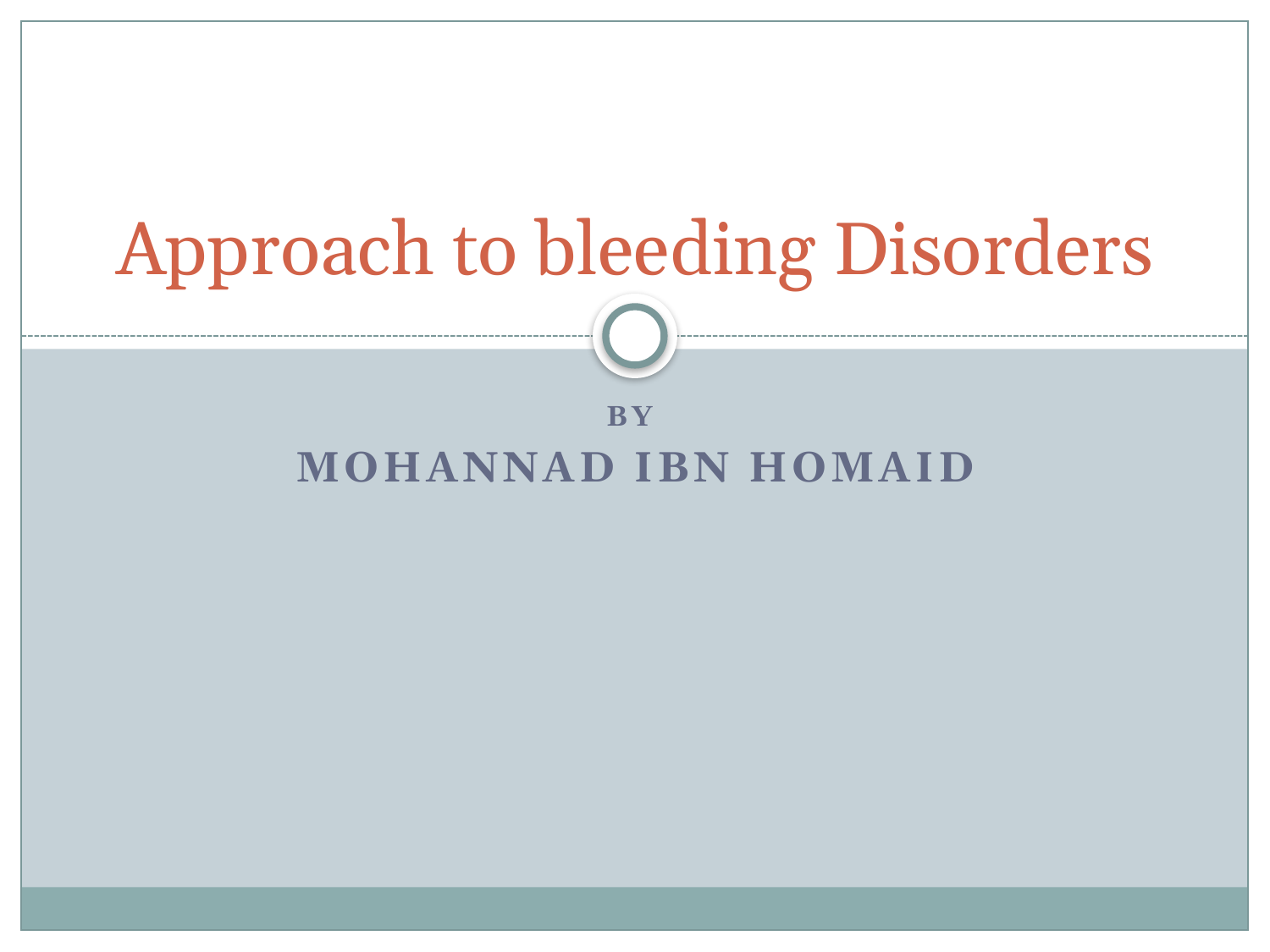

# Approach to bleeding Disorders
By
Mohannad Ibn Homaid